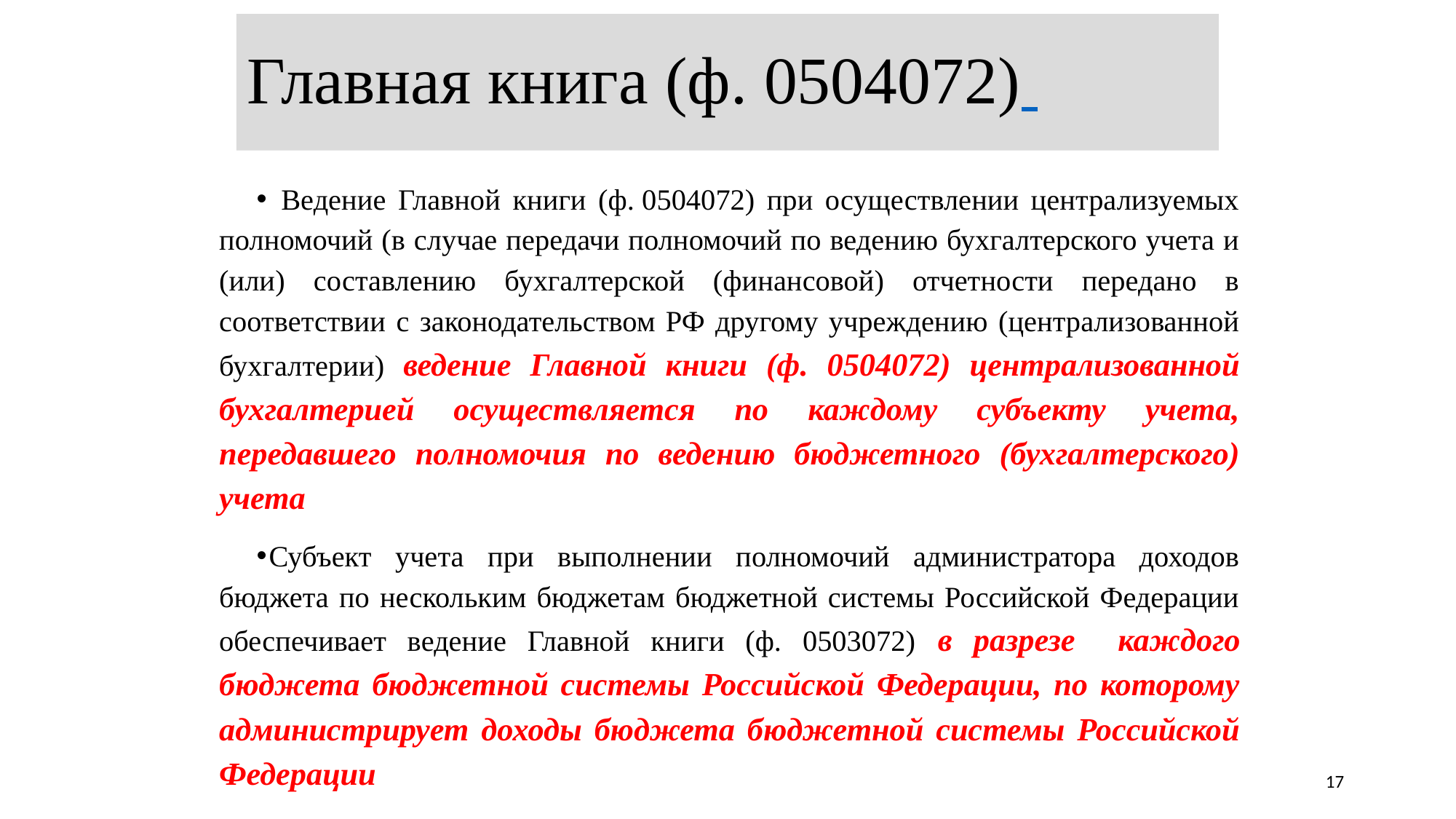

# Главная книга (ф. 0504072)
 Ведение Главной книги (ф. 0504072) при осуществлении централизуемых полномочий (в случае передачи полномочий по ведению бухгалтерского учета и (или) составлению бухгалтерской (финансовой) отчетности передано в соответствии с законодательством РФ другому учреждению (централизованной бухгалтерии) ведение Главной книги (ф. 0504072) централизованной бухгалтерией осуществляется по каждому субъекту учета, передавшего полномочия по ведению бюджетного (бухгалтерского) учета
Субъект учета при выполнении полномочий администратора доходов бюджета по нескольким бюджетам бюджетной системы Российской Федерации обеспечивает ведение Главной книги (ф. 0503072) в разрезе  каждого бюджета бюджетной системы Российской Федерации, по которому администрирует доходы бюджета бюджетной системы Российской Федерации
17